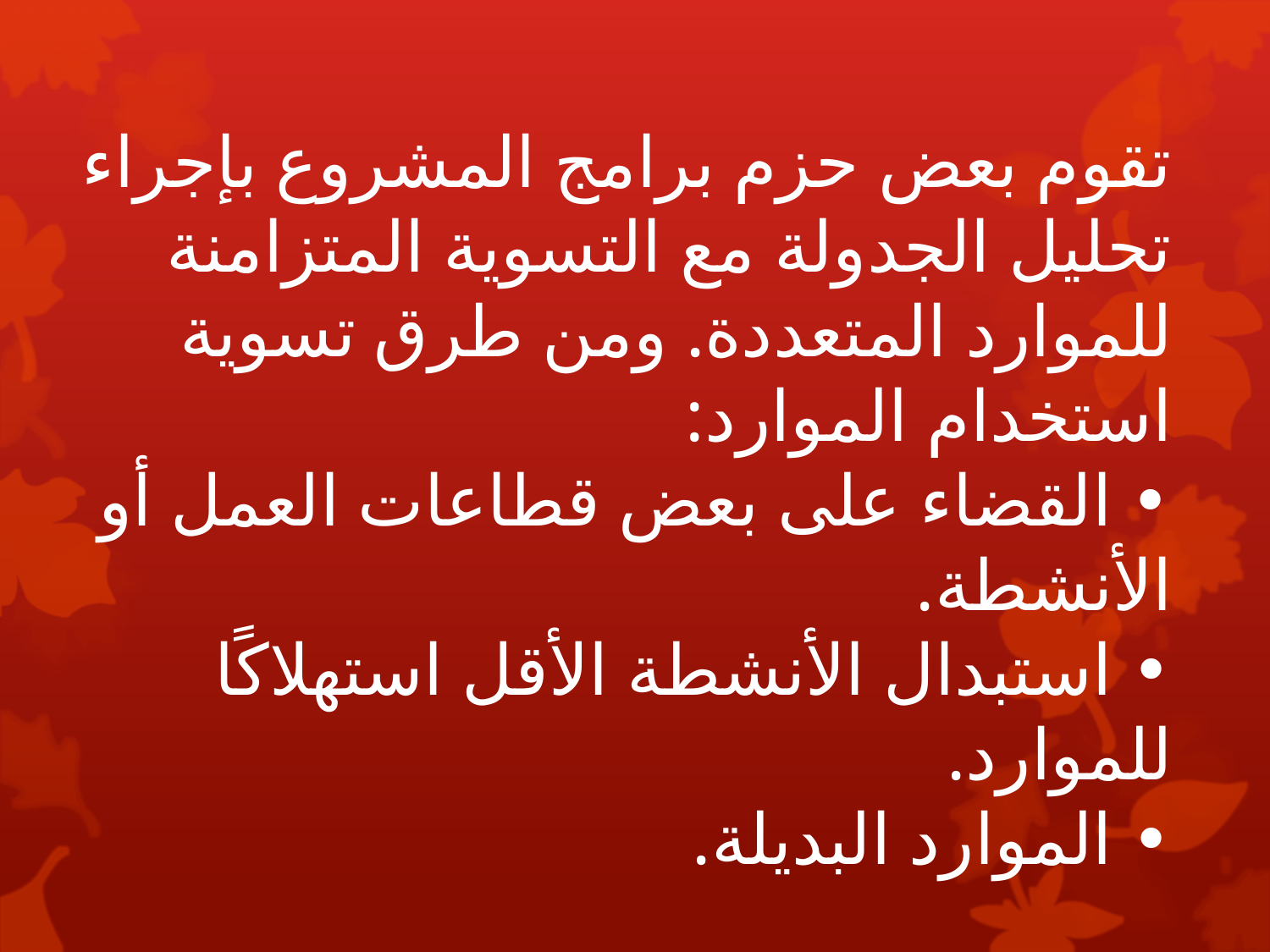

تقوم بعض حزم برامج المشروع بإجراء تحليل الجدولة مع التسوية المتزامنة للموارد المتعددة. ومن طرق تسوية استخدام الموارد:
• القضاء على بعض قطاعات العمل أو الأنشطة.
• استبدال الأنشطة الأقل استهلاكًا للموارد.
• الموارد البديلة.